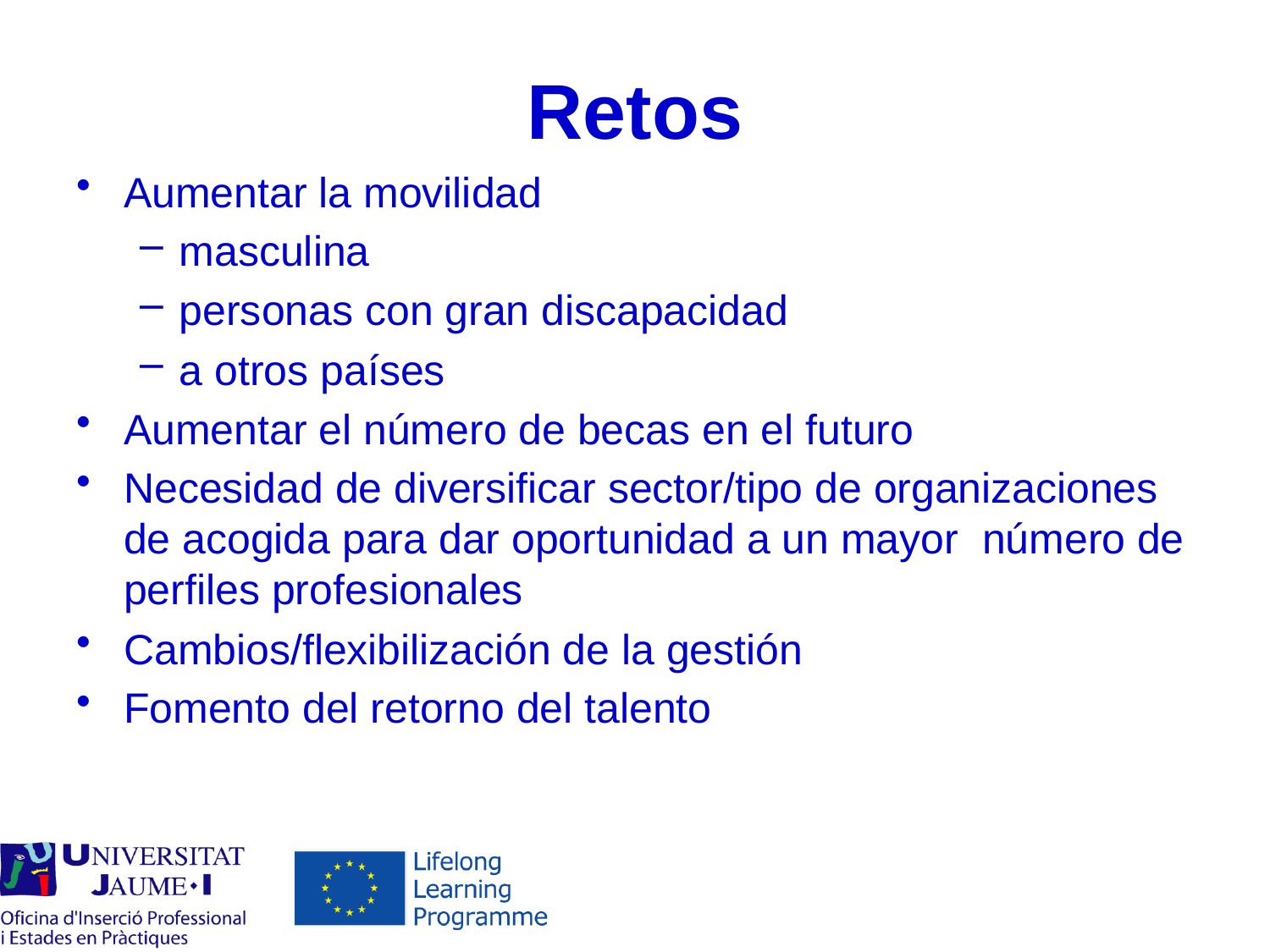

# Retos
Aumentar la movilidad
masculina
personas con gran discapacidad
a otros países
Aumentar el número de becas en el futuro
Necesidad de diversificar sector/tipo de organizaciones de acogida para dar oportunidad a un mayor  número de perfiles profesionales
Cambios/flexibilización de la gestión
Fomento del retorno del talento